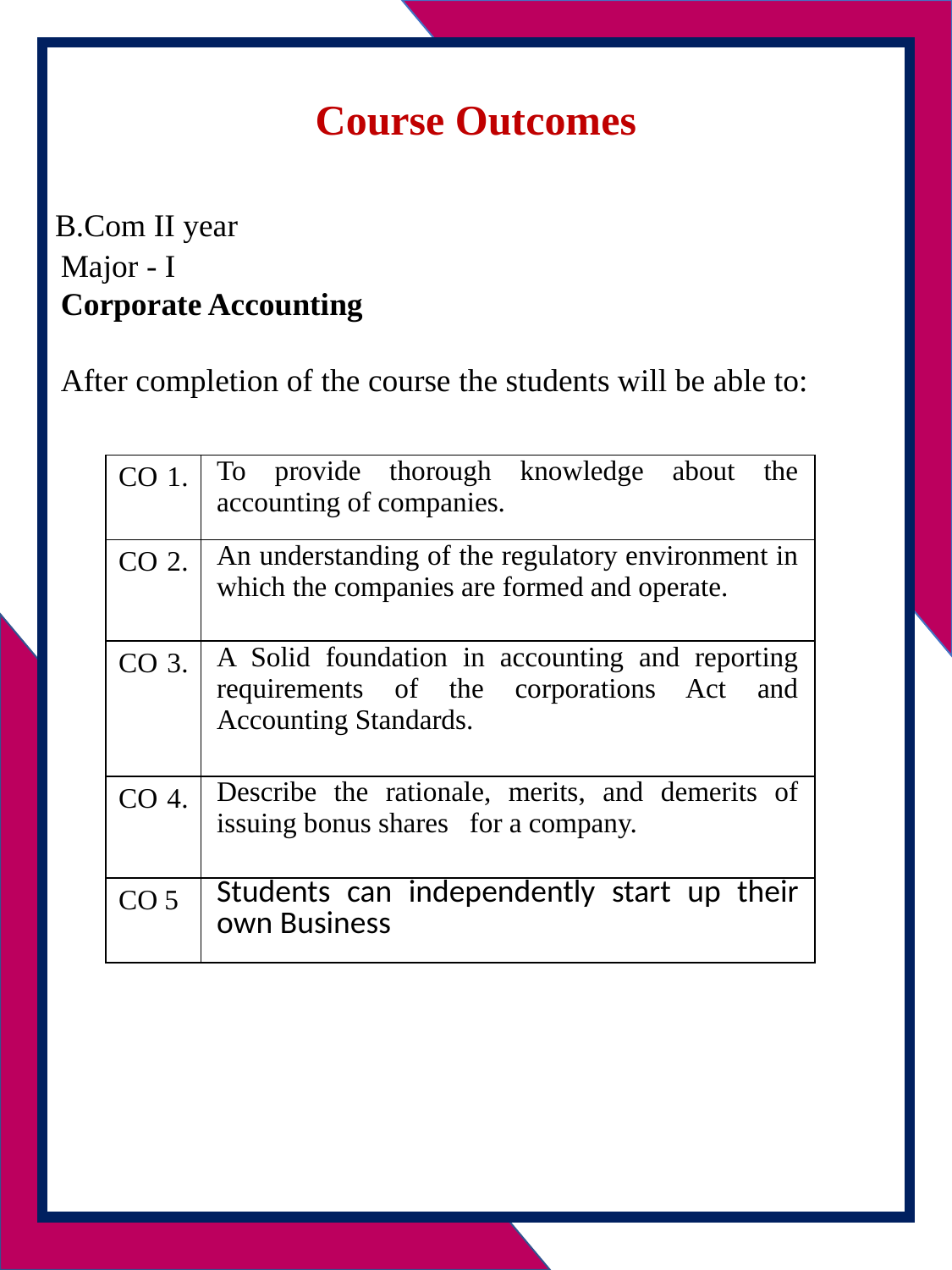

Course Outcomes

    B.Com II year
      Major - I
      Corporate Accounting

      After completion of the course the students will be able to:

| CO 1. | To provide thorough knowledge about the accounting of companies. |
| --- | --- |
| CO 2. | An understanding of the regulatory environment in which the companies are formed and operate. |
| CO 3. | A Solid foundation in accounting and reporting requirements of the corporations Act and Accounting Standards. |
| CO 4. | Describe the rationale, merits, and demerits of issuing bonus shares for a company. |
| CO 5 | Students can independently start up their own Business |